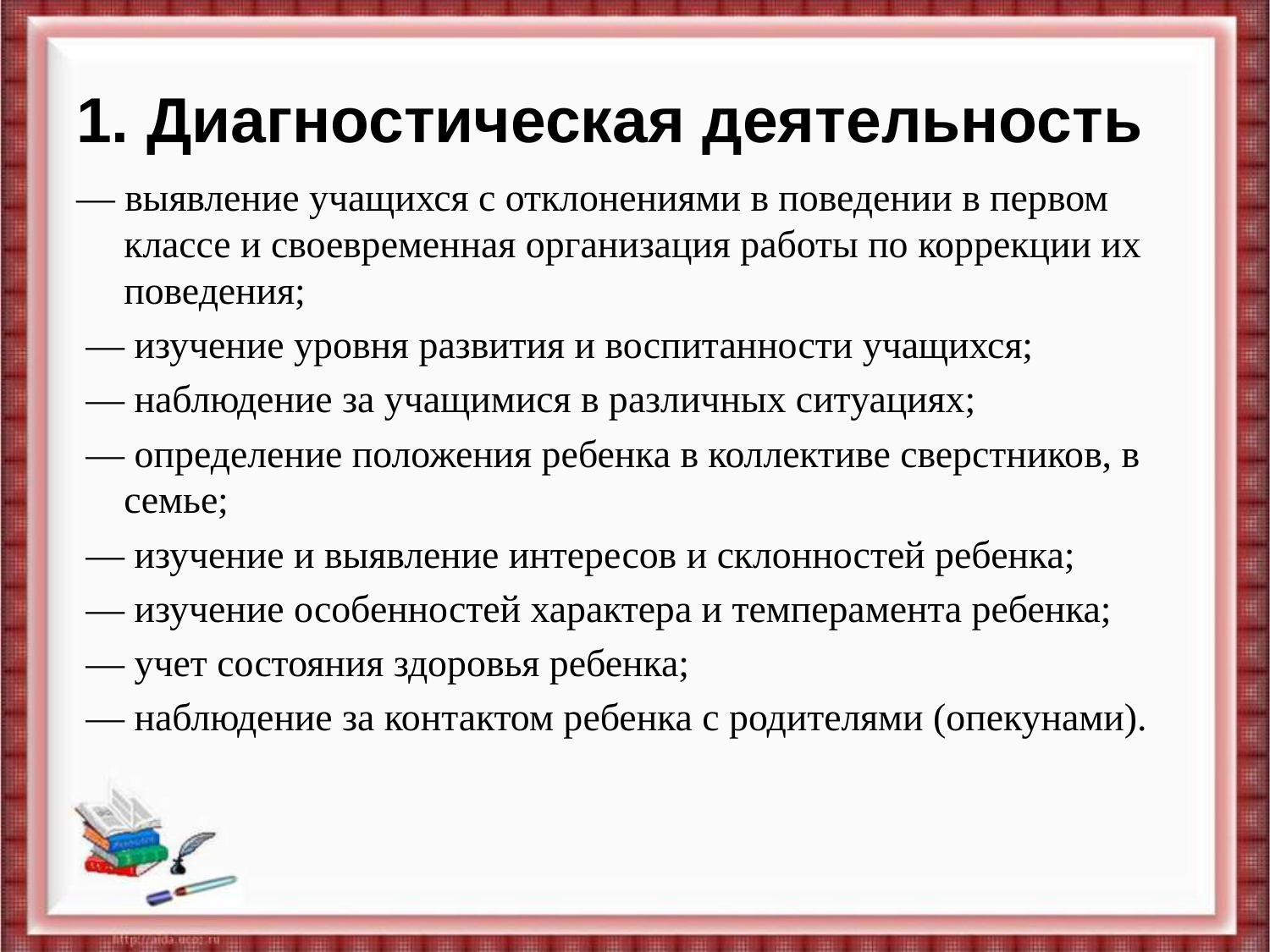

# 1. Диагностическая деятельность
— выявление учащихся с отклонениями в поведении в первом классе и своевременная организация работы по коррекции их поведения;
 — изучение уровня развития и воспитанности учащихся;
 — наблюдение за учащимися в различных ситуациях;
 — определение положения ребенка в коллективе сверстников, в семье;
 — изучение и выявление интересов и склонностей ребенка;
 — изучение особенностей характера и темперамента ребенка;
 — учет состояния здоровья ребенка;
 — наблюдение за контактом ребенка с родителями (опекунами).